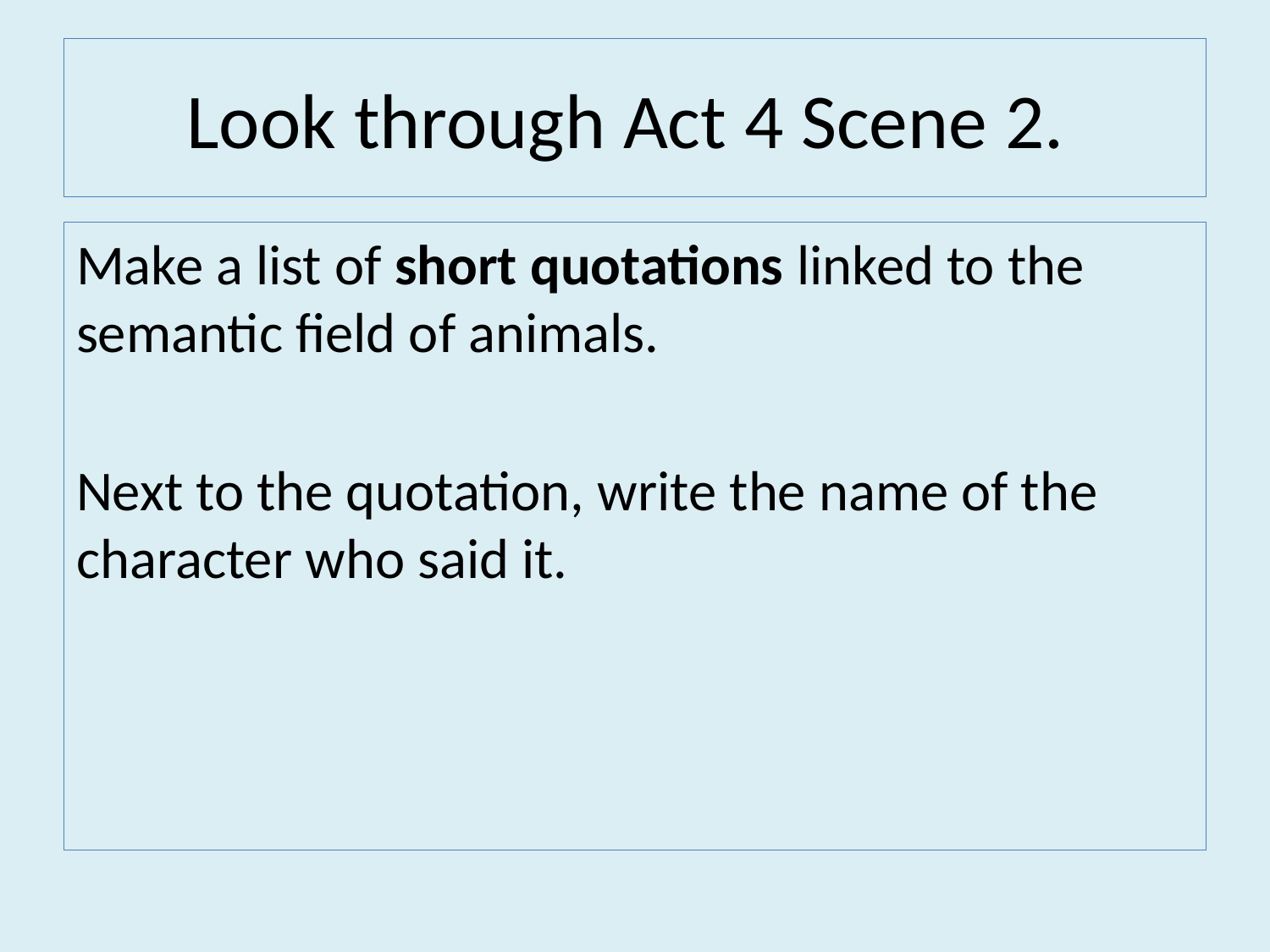

# Look through Act 4 Scene 2.
Make a list of short quotations linked to the semantic field of animals.

Next to the quotation, write the name of the character who said it.